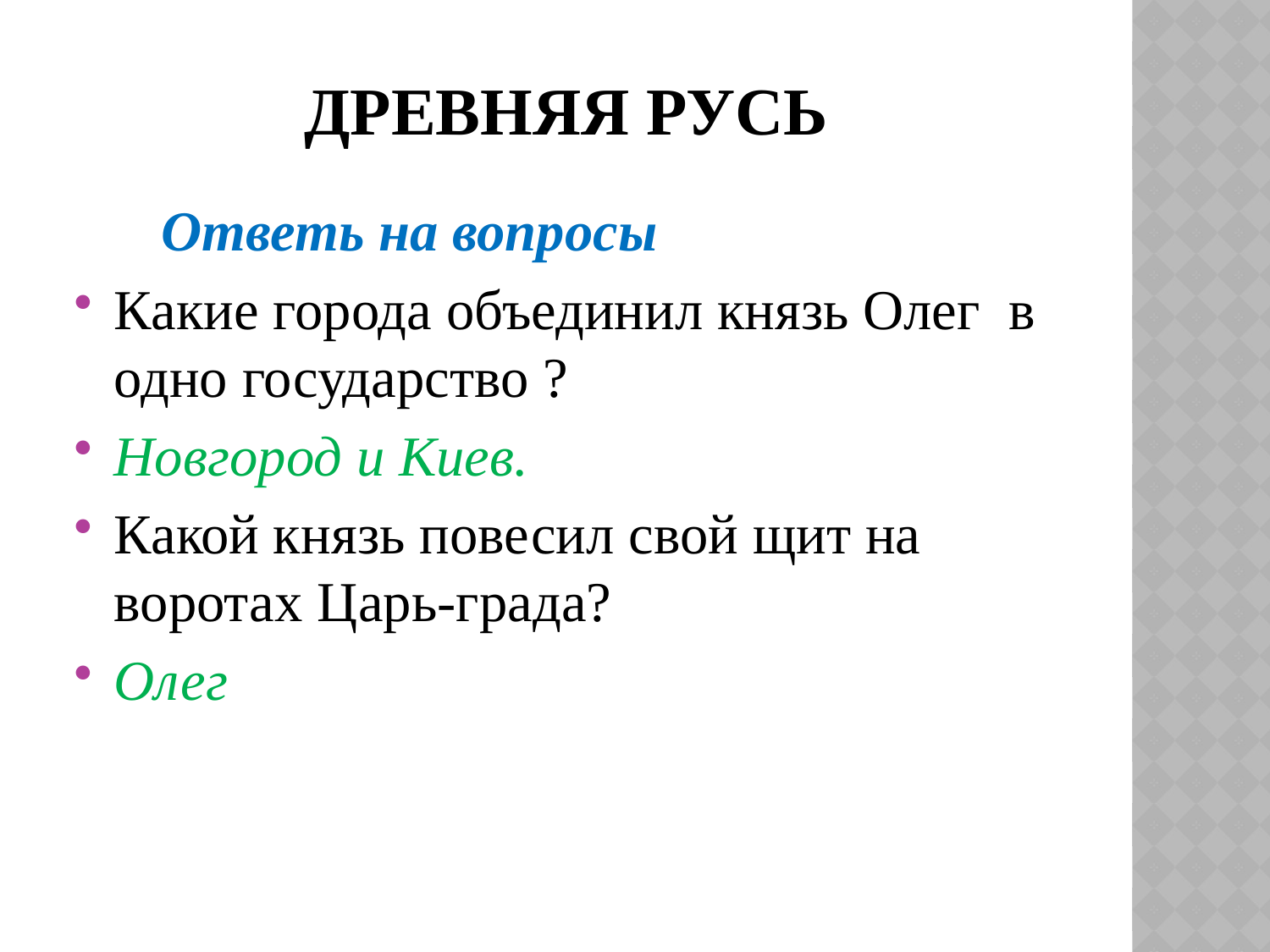

# Древняя Русь
      Ответь на вопросы
Какие города объединил князь Олег  в одно государство ?
Новгород и Киев.
Какой князь повесил свой щит на воротах Царь-града?
Олег